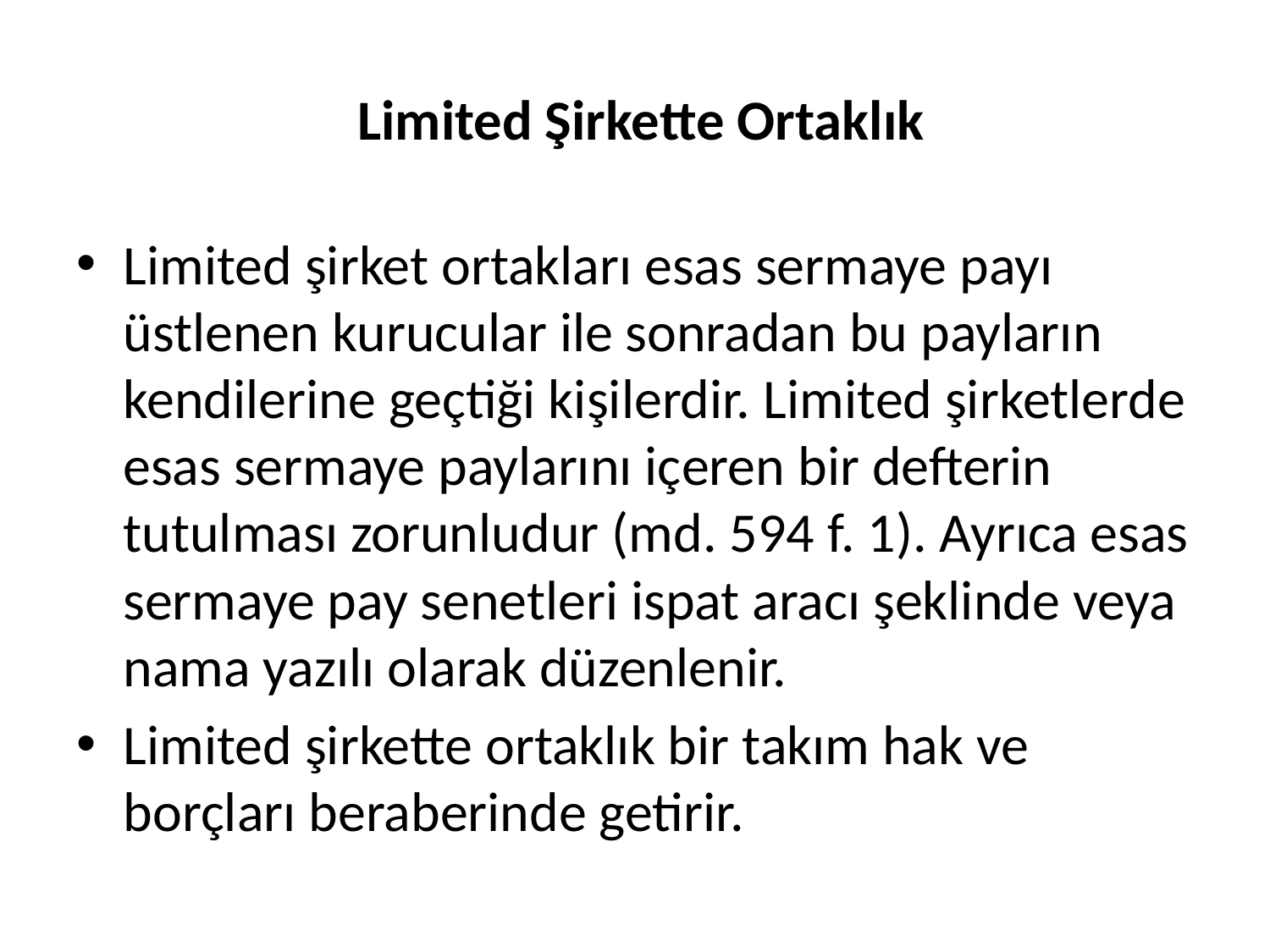

# Limited Şirkette Ortaklık
Limited şirket ortakları esas sermaye payı üstlenen kurucular ile sonradan bu payların kendilerine geçtiği kişilerdir. Limited şirketlerde esas sermaye paylarını içeren bir defterin tutulması zorunludur (md. 594 f. 1). Ayrıca esas sermaye pay senetleri ispat aracı şeklinde veya nama yazılı olarak düzenlenir.
Limited şirkette ortaklık bir takım hak ve borçları beraberinde getirir.